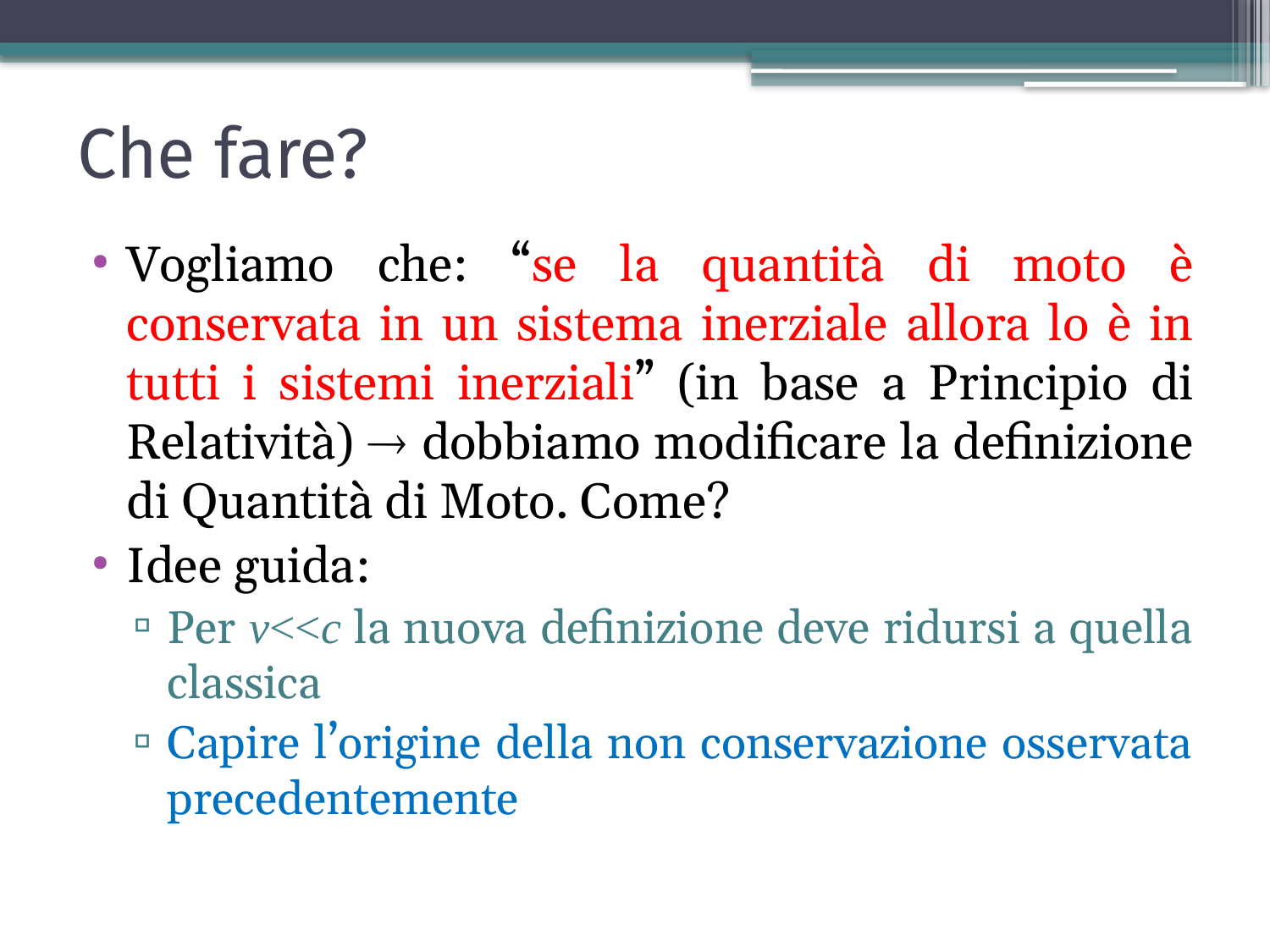

# Che fare?
Vogliamo che: “se la quantità di moto è conservata in un sistema inerziale allora lo è in tutti i sistemi inerziali” (in base a Principio di Relatività) → dobbiamo modificare la definizione di Quantità di Moto. Come?
Idee guida:
Per v<<c la nuova definizione deve ridursi a quella classica
Capire l’origine della non conservazione osservata precedentemente